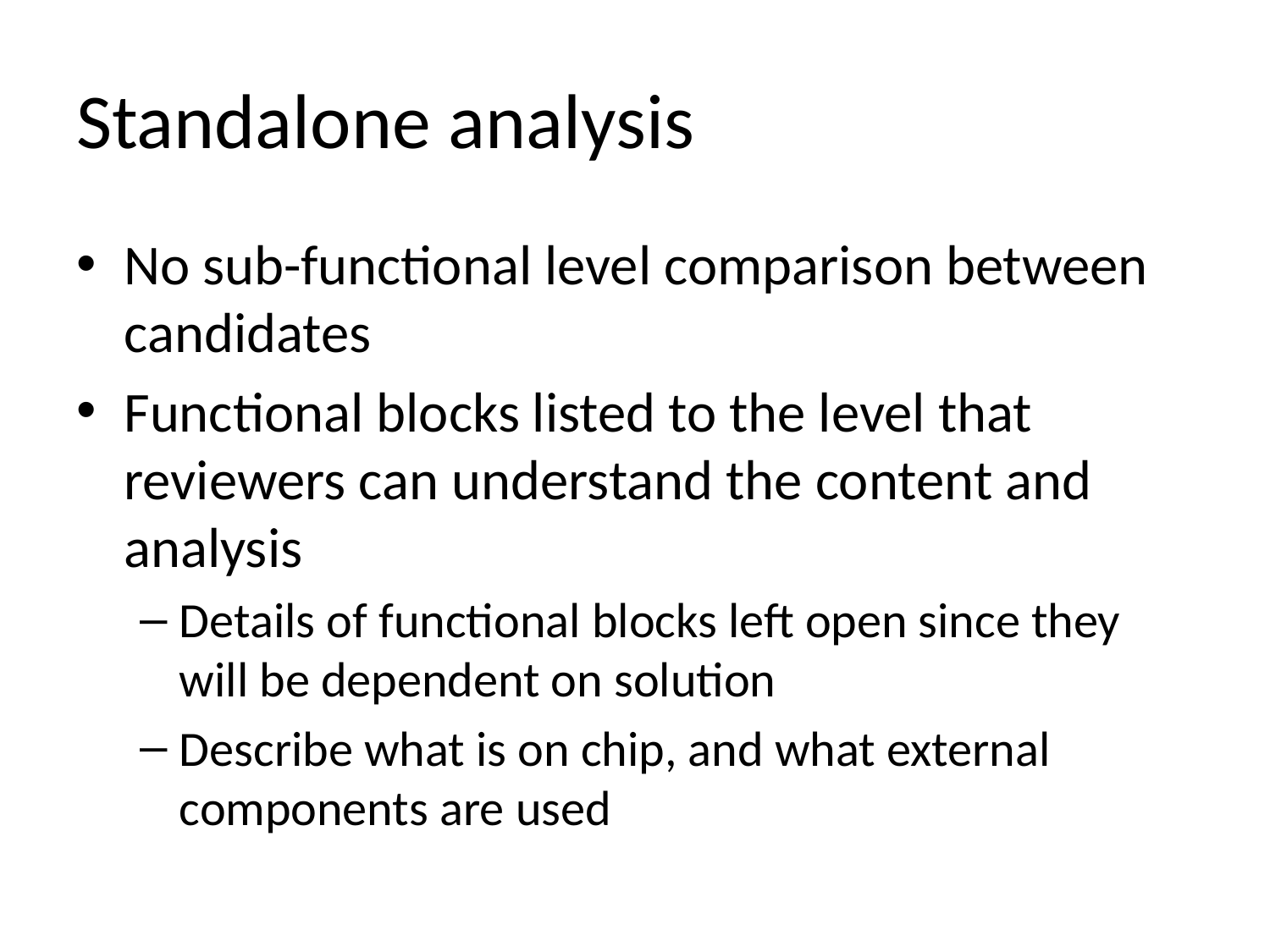

# Standalone analysis
No sub-functional level comparison between candidates
Functional blocks listed to the level that reviewers can understand the content and analysis
Details of functional blocks left open since they will be dependent on solution
Describe what is on chip, and what external components are used